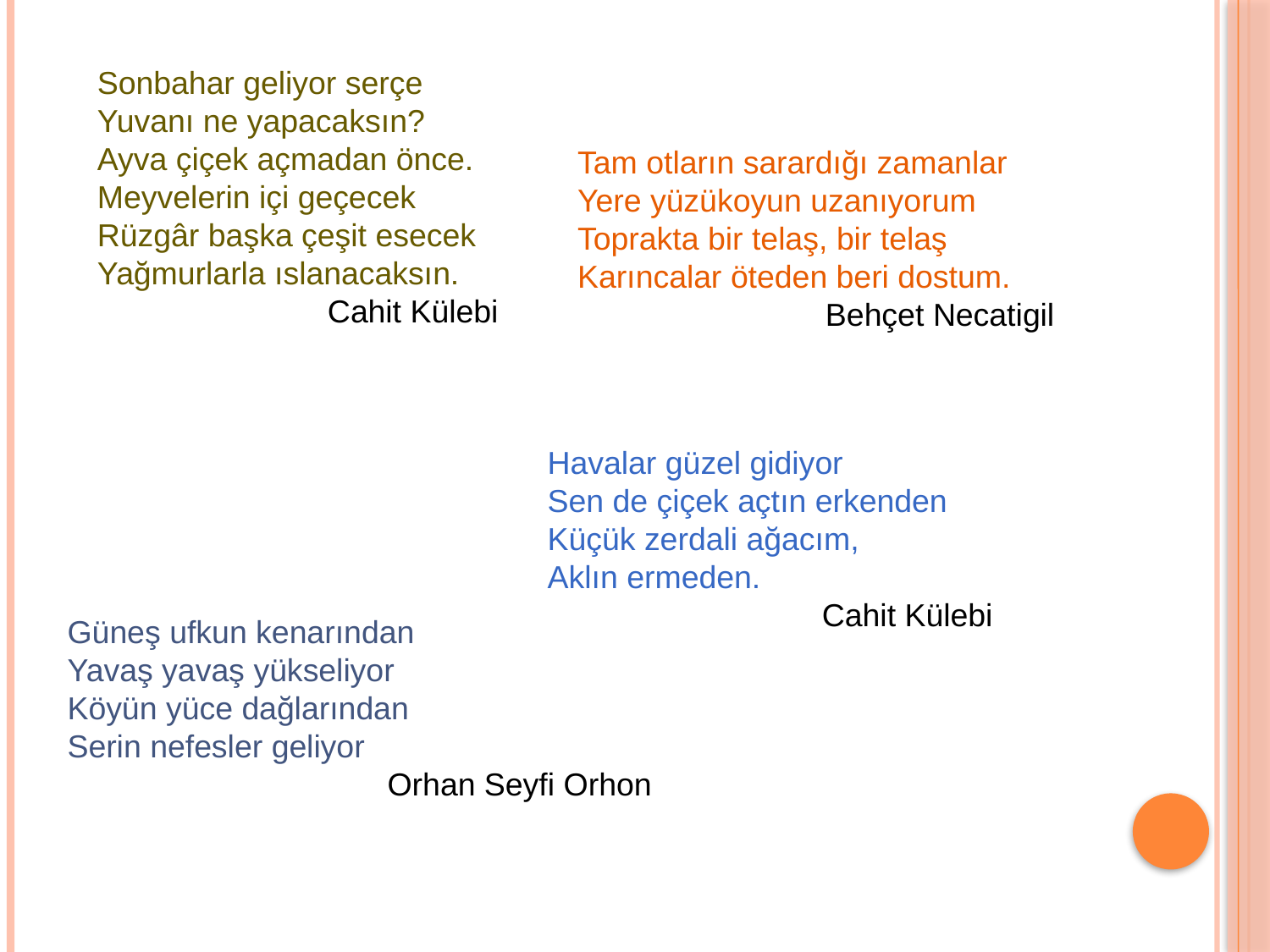

Sonbahar geliyor serçe
Yuvanı ne yapacaksın?
Ayva çiçek açmadan önce.
Meyvelerin içi geçecek
Rüzgâr başka çeşit esecek
Yağmurlarla ıslanacaksın.
                          Cahit Külebi
Tam otların sarardığı zamanlar
Yere yüzükoyun uzanıyorum
Toprakta bir telaş, bir telaş
Karıncalar öteden beri dostum.
                            Behçet Necatigil
Havalar güzel gidiyor
Sen de çiçek açtın erkenden
Küçük zerdali ağacım,
Aklın ermeden.
                               Cahit Külebi
Güneş ufkun kenarından
Yavaş yavaş yükseliyor
Köyün yüce dağlarından
Serin nefesler geliyor
                                    Orhan Seyfi Orhon